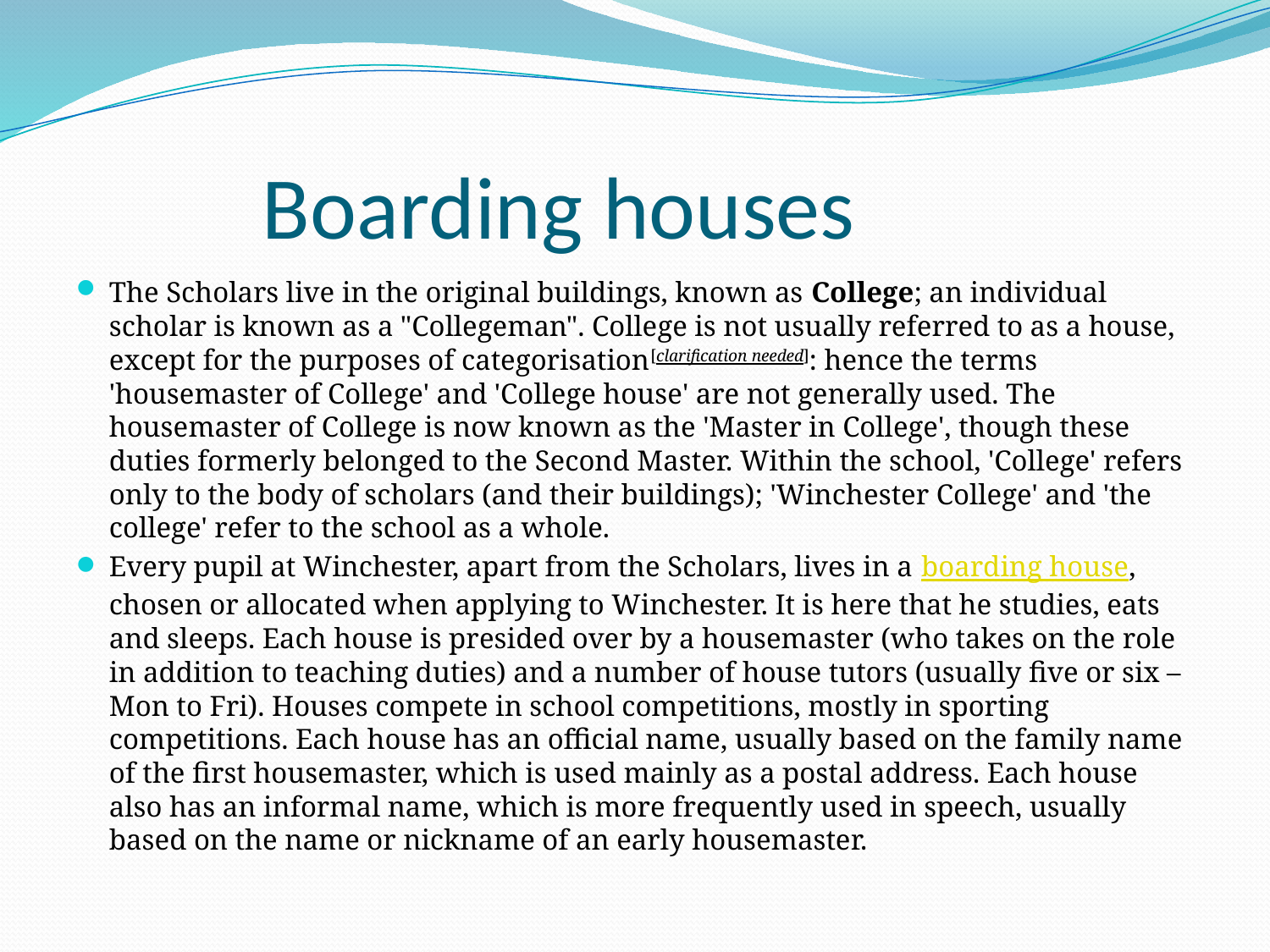

# Boarding houses
The Scholars live in the original buildings, known as College; an individual scholar is known as a "Collegeman". College is not usually referred to as a house, except for the purposes of categorisation[clarification needed]: hence the terms 'housemaster of College' and 'College house' are not generally used. The housemaster of College is now known as the 'Master in College', though these duties formerly belonged to the Second Master. Within the school, 'College' refers only to the body of scholars (and their buildings); 'Winchester College' and 'the college' refer to the school as a whole.
Every pupil at Winchester, apart from the Scholars, lives in a boarding house, chosen or allocated when applying to Winchester. It is here that he studies, eats and sleeps. Each house is presided over by a housemaster (who takes on the role in addition to teaching duties) and a number of house tutors (usually five or six – Mon to Fri). Houses compete in school competitions, mostly in sporting competitions. Each house has an official name, usually based on the family name of the first housemaster, which is used mainly as a postal address. Each house also has an informal name, which is more frequently used in speech, usually based on the name or nickname of an early housemaster.